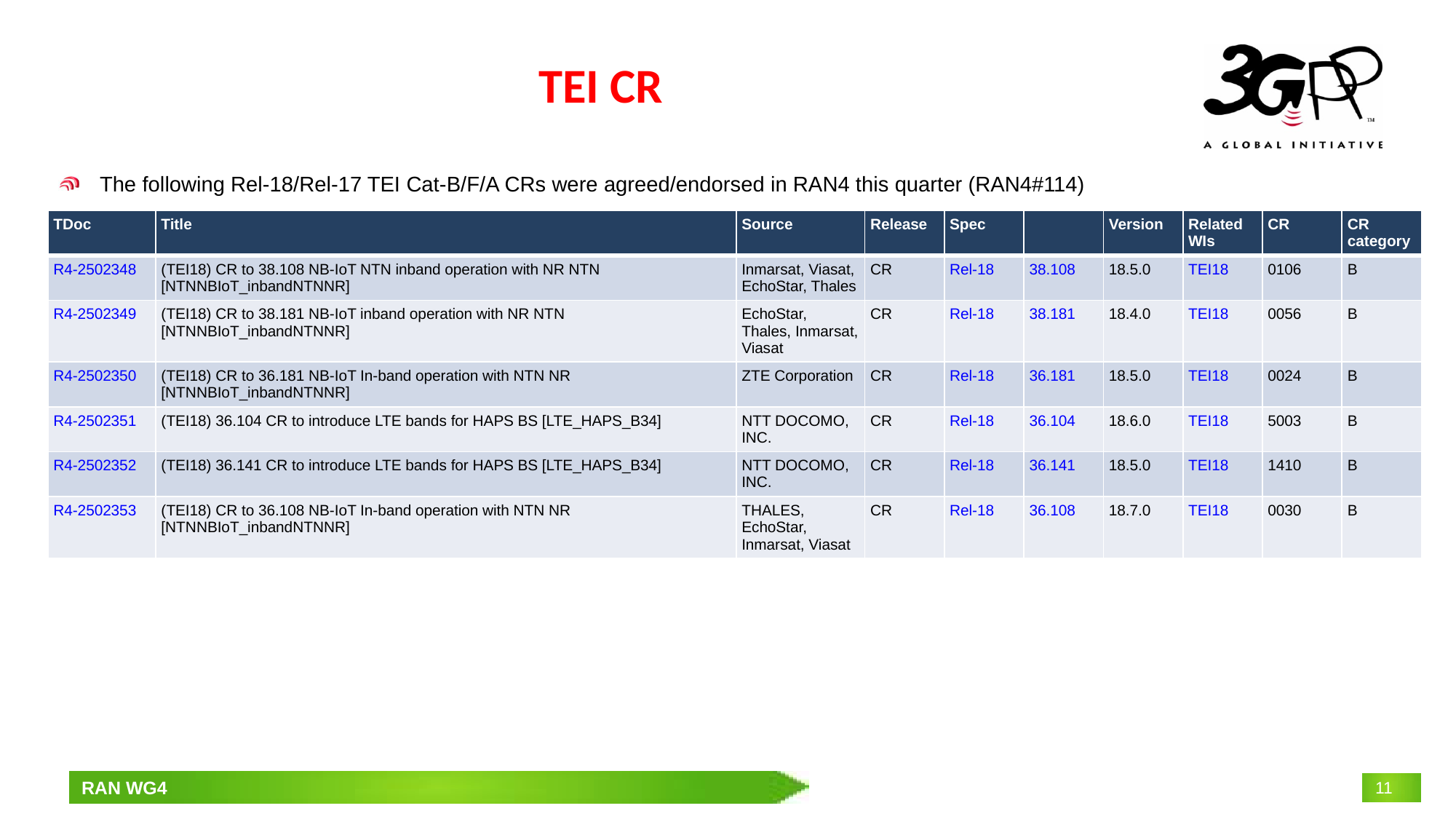

# TEI CR
The following Rel-18/Rel-17 TEI Cat-B/F/A CRs were agreed/endorsed in RAN4 this quarter (RAN4#114)

| TDoc | Title | Source | Release | Spec |  | Version | Related WIs | CR | CR category |
| --- | --- | --- | --- | --- | --- | --- | --- | --- | --- |
| R4-2502348 | (TEI18) CR to 38.108 NB-IoT NTN inband operation with NR NTN [NTNNBIoT\_inbandNTNNR] | Inmarsat, Viasat, EchoStar, Thales | CR | Rel-18 | 38.108 | 18.5.0 | TEI18 | 0106 | B |
| R4-2502349 | (TEI18) CR to 38.181 NB-IoT inband operation with NR NTN [NTNNBIoT\_inbandNTNNR] | EchoStar, Thales, Inmarsat, Viasat | CR | Rel-18 | 38.181 | 18.4.0 | TEI18 | 0056 | B |
| R4-2502350 | (TEI18) CR to 36.181 NB-IoT In-band operation with NTN NR [NTNNBIoT\_inbandNTNNR] | ZTE Corporation | CR | Rel-18 | 36.181 | 18.5.0 | TEI18 | 0024 | B |
| R4-2502351 | (TEI18) 36.104 CR to introduce LTE bands for HAPS BS [LTE\_HAPS\_B34] | NTT DOCOMO, INC. | CR | Rel-18 | 36.104 | 18.6.0 | TEI18 | 5003 | B |
| R4-2502352 | (TEI18) 36.141 CR to introduce LTE bands for HAPS BS [LTE\_HAPS\_B34] | NTT DOCOMO, INC. | CR | Rel-18 | 36.141 | 18.5.0 | TEI18 | 1410 | B |
| R4-2502353 | (TEI18) CR to 36.108 NB-IoT In-band operation with NTN NR [NTNNBIoT\_inbandNTNNR] | THALES, EchoStar, Inmarsat, Viasat | CR | Rel-18 | 36.108 | 18.7.0 | TEI18 | 0030 | B |